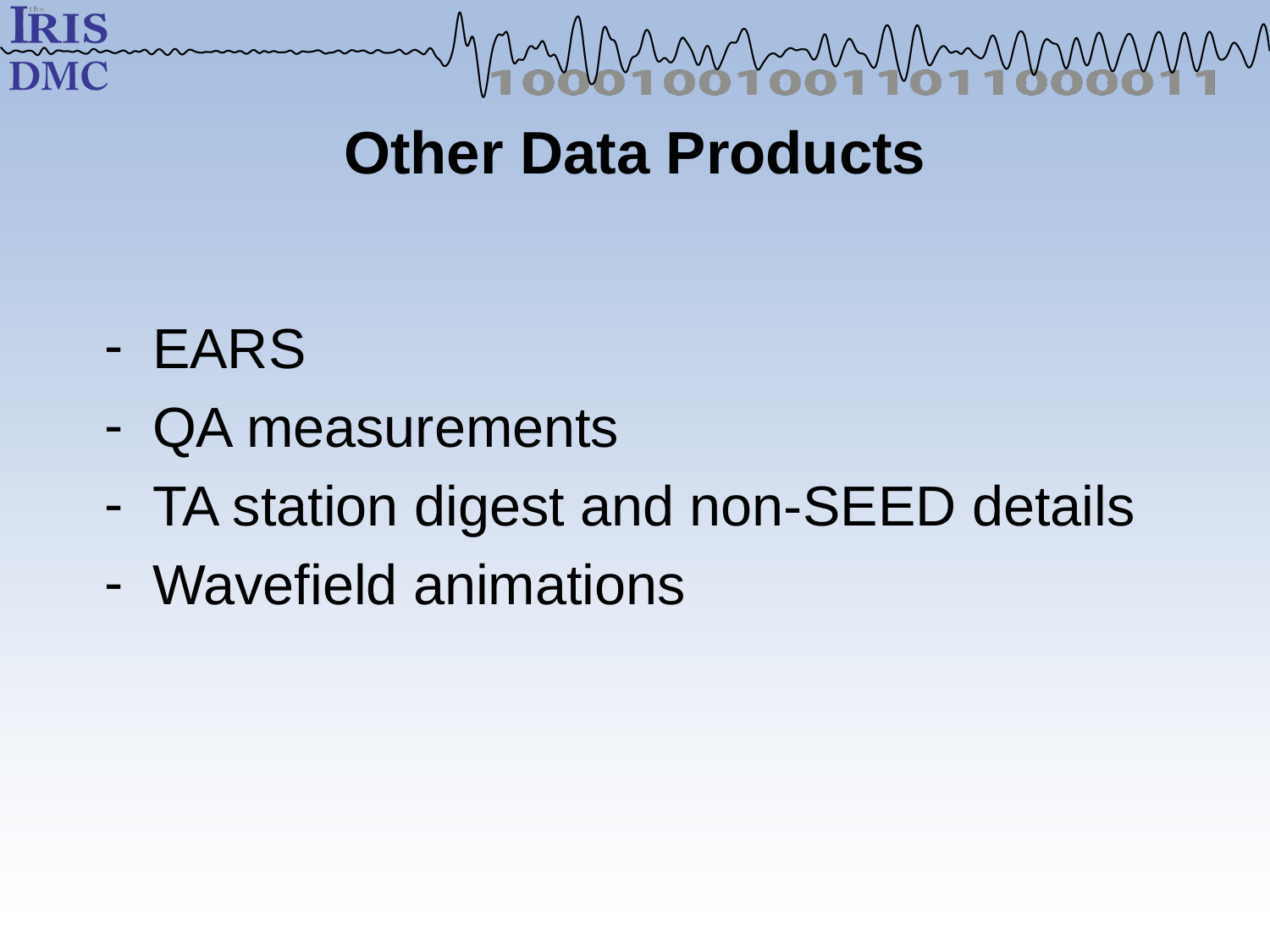

Other Data Products

EARS
QA measurements
TA station digest and non-SEED details
Wavefield animations